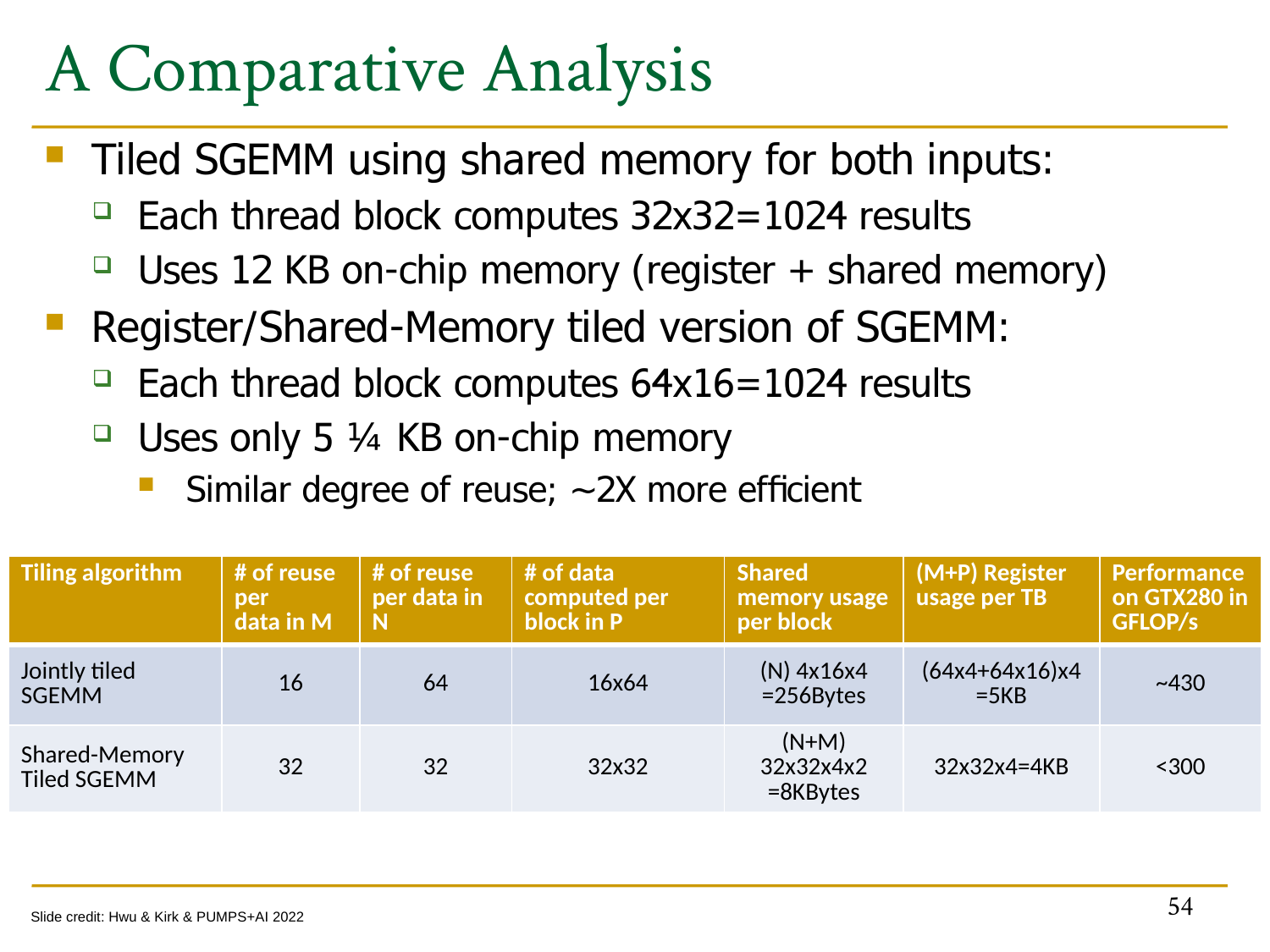

# A Comparative Analysis
Tiled SGEMM using shared memory for both inputs:
Each thread block computes 32x32=1024 results
Uses 12 KB on-chip memory (register + shared memory)
Register/Shared-Memory tiled version of SGEMM:
Each thread block computes 64x16=1024 results
Uses only 5 ¼ KB on-chip memory
Similar degree of reuse; ~2X more efficient

| Tiling algorithm | # of reuse per data in M | # of reuse per data in N | # of data computed per block in P | Shared memory usage per block | (M+P) Register usage per TB | Performance on GTX280 in GFLOP/s |
| --- | --- | --- | --- | --- | --- | --- |
| Jointly tiled SGEMM | 16 | 64 | 16x64 | (N) 4x16x4 =256Bytes | (64x4+64x16)x4 =5KB | ~430 |
| Shared-Memory Tiled SGEMM | 32 | 32 | 32x32 | (N+M) 32x32x4x2 =8KBytes | 32x32x4=4KB | <300 |
54
Slide credit: Hwu & Kirk & PUMPS+AI 2022